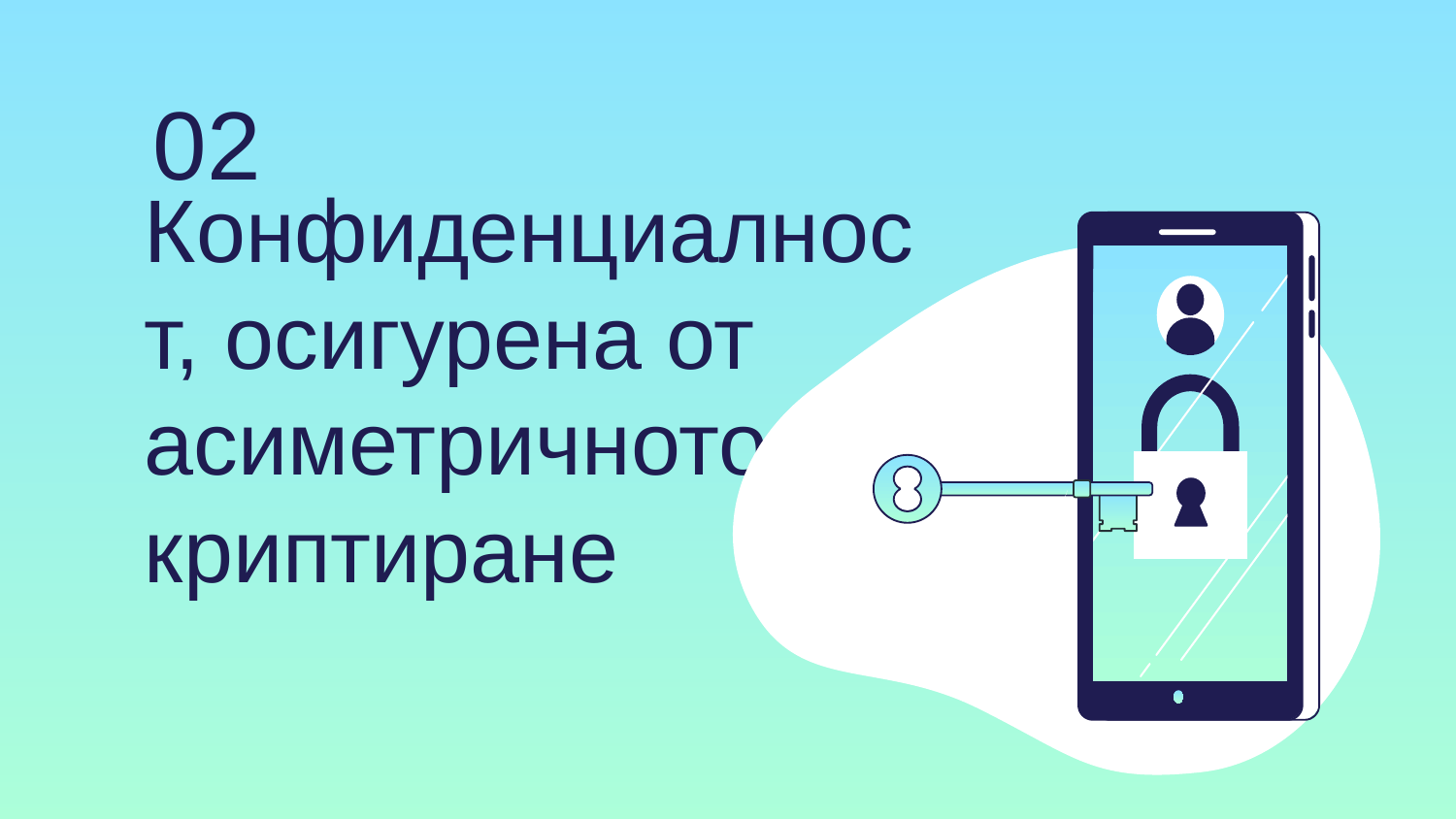

02

# Конфиденциалност, осигурена от асиметричното криптиране